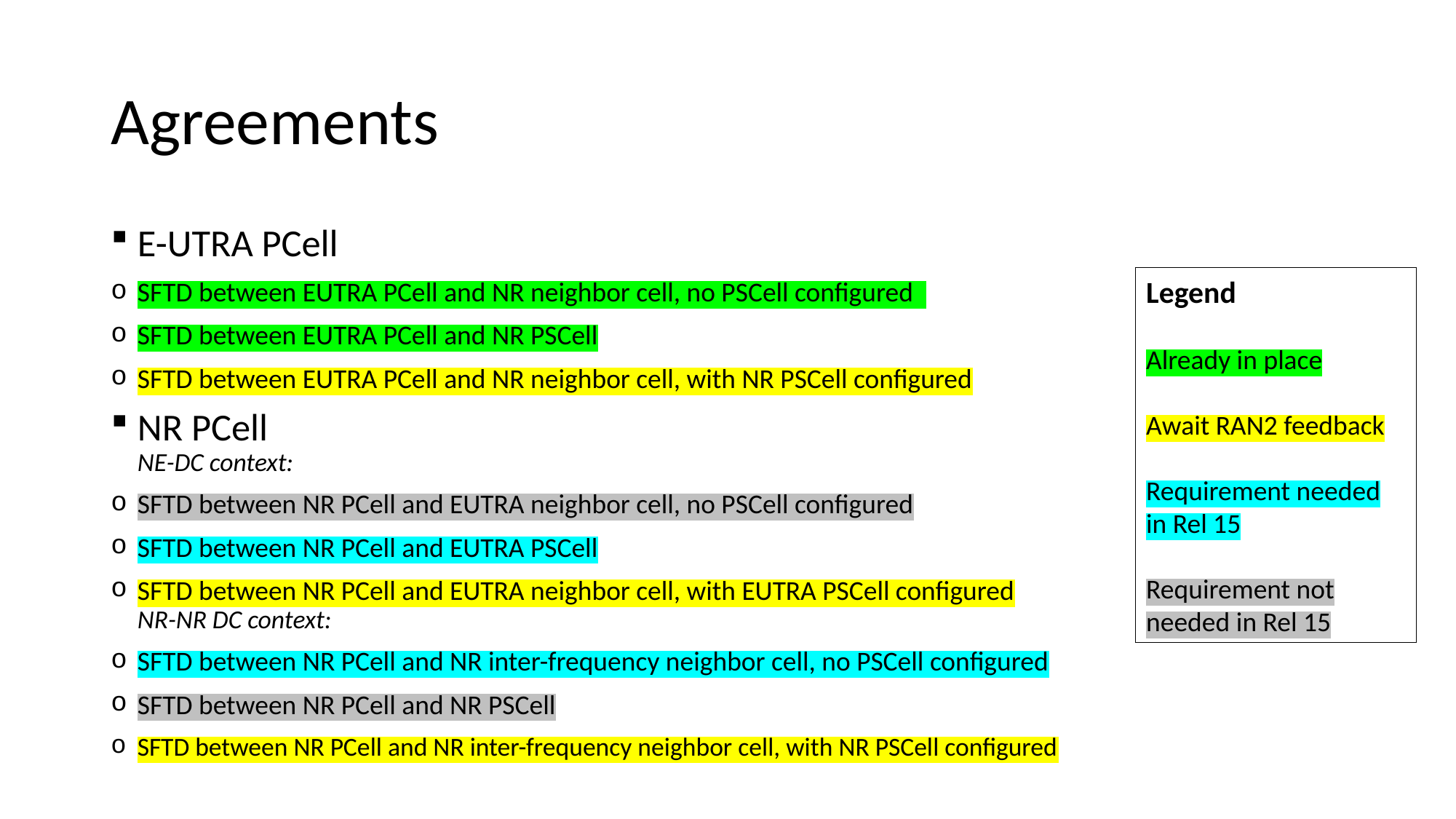

# Agreements
E-UTRA PCell
SFTD between EUTRA PCell and NR neighbor cell, no PSCell configured
SFTD between EUTRA PCell and NR PSCell
SFTD between EUTRA PCell and NR neighbor cell, with NR PSCell configured
NR PCell
NE-DC context:
SFTD between NR PCell and EUTRA neighbor cell, no PSCell configured
SFTD between NR PCell and EUTRA PSCell
SFTD between NR PCell and EUTRA neighbor cell, with EUTRA PSCell configured
NR-NR DC context:
SFTD between NR PCell and NR inter-frequency neighbor cell, no PSCell configured
SFTD between NR PCell and NR PSCell
SFTD between NR PCell and NR inter-frequency neighbor cell, with NR PSCell configured
Legend

Already in place

Await RAN2 feedback

Requirement needed in Rel 15

Requirement not needed in Rel 15